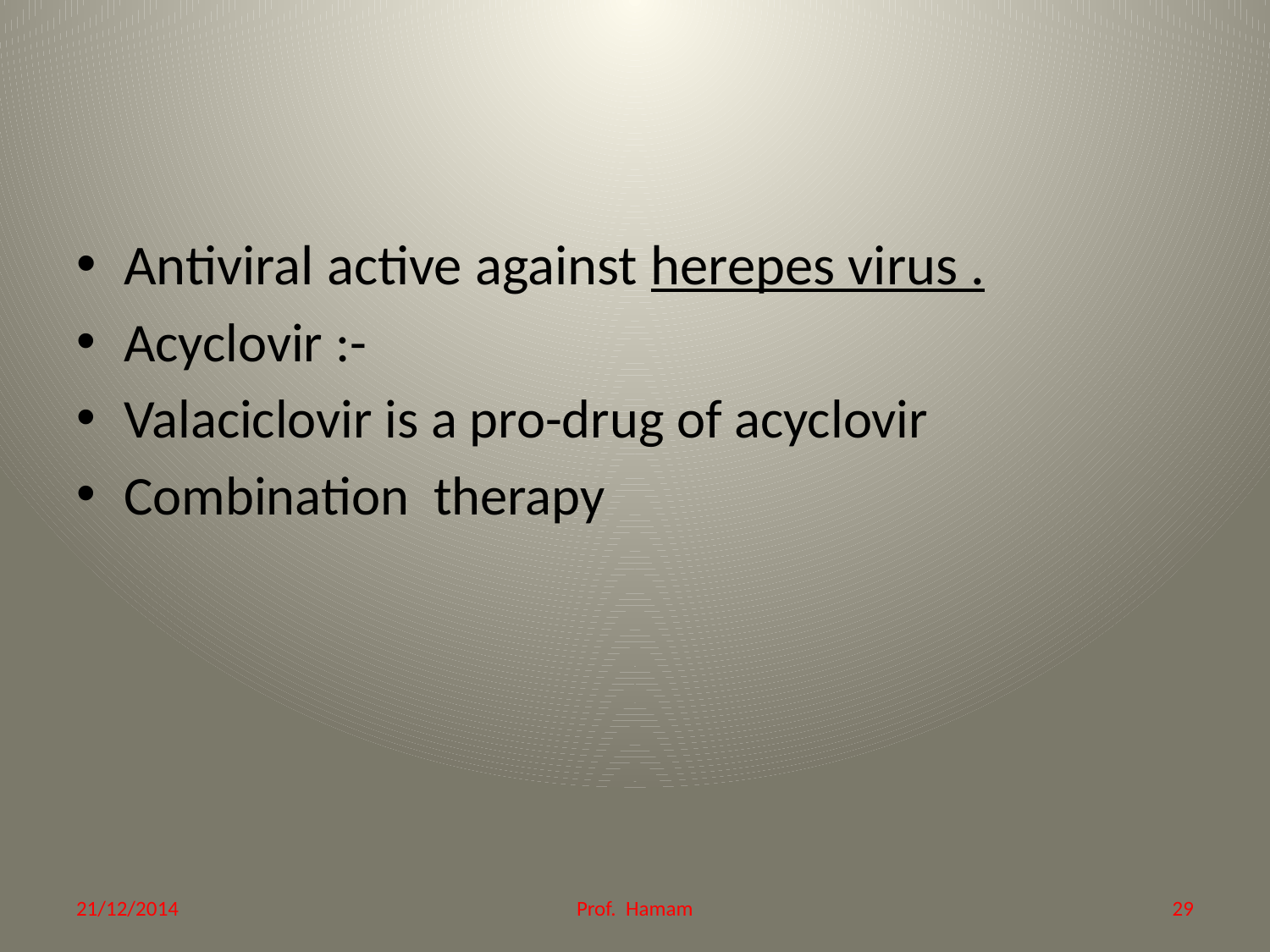

#
Antiviral active against herepes virus .
Acyclovir :-
Valaciclovir is a pro-drug of acyclovir
Combination  therapy
21/12/2014
Prof.  Hamam
29